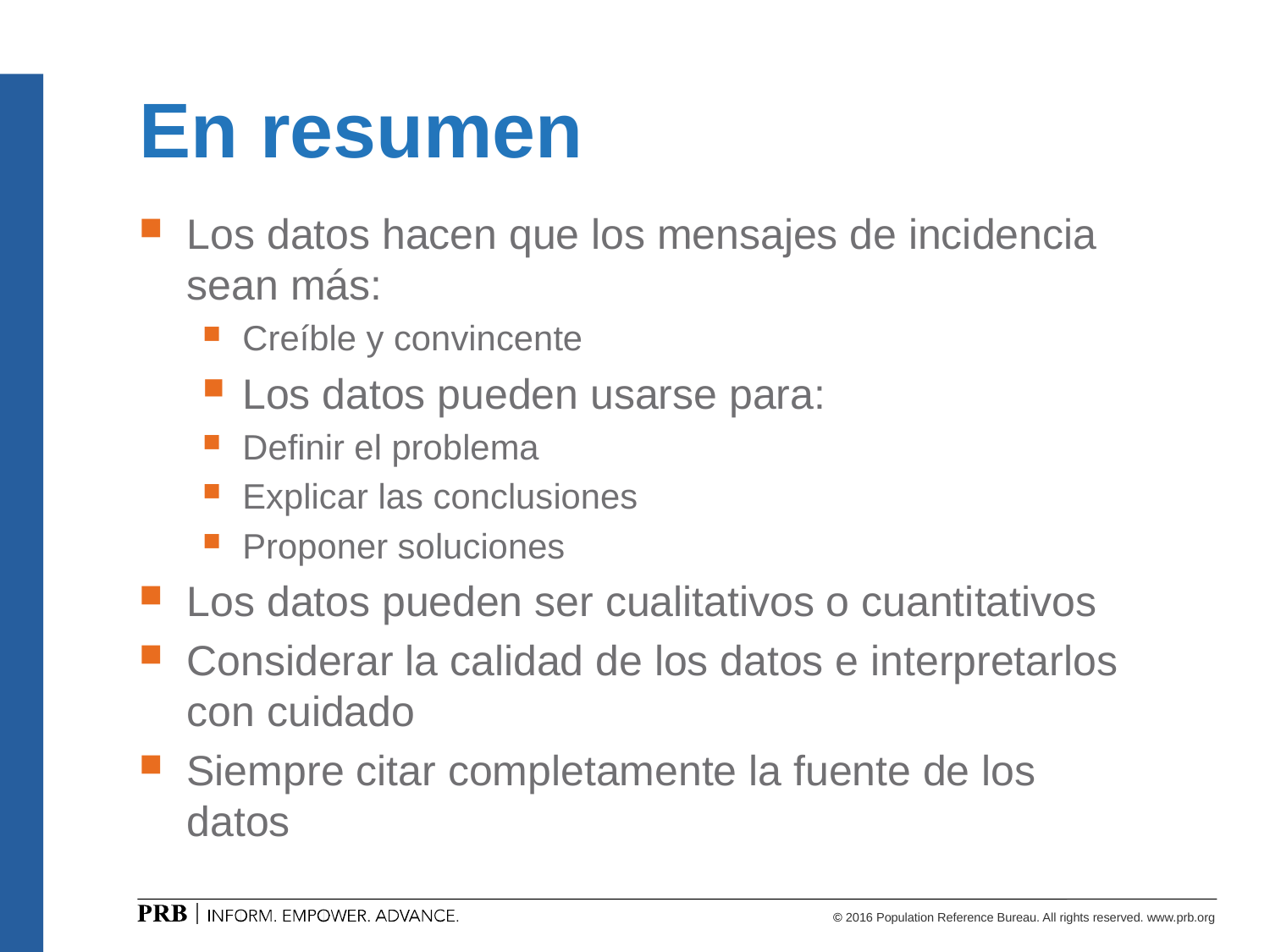

# En resumen
Los datos hacen que los mensajes de incidencia sean más:
Creíble y convincente
Los datos pueden usarse para:
Definir el problema
Explicar las conclusiones
Proponer soluciones
Los datos pueden ser cualitativos o cuantitativos
Considerar la calidad de los datos e interpretarlos con cuidado
Siempre citar completamente la fuente de los datos